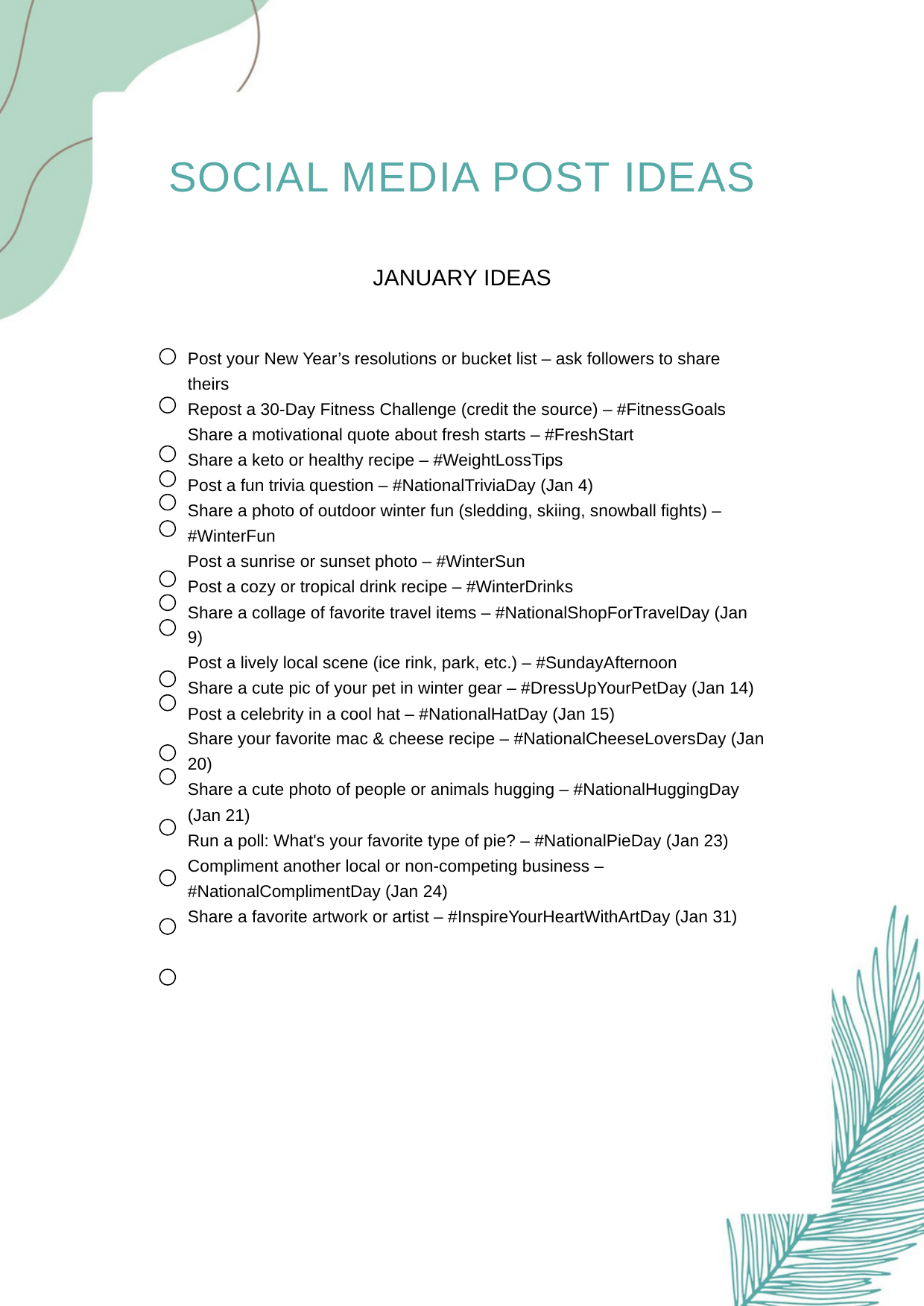

SOCIAL MEDIA POST IDEAS
JANUARY IDEAS
Post your New Year’s resolutions or bucket list – ask followers to share theirs
Repost a 30-Day Fitness Challenge (credit the source) – #FitnessGoals
Share a motivational quote about fresh starts – #FreshStart
Share a keto or healthy recipe – #WeightLossTips
Post a fun trivia question – #NationalTriviaDay (Jan 4)
Share a photo of outdoor winter fun (sledding, skiing, snowball fights) – #WinterFun
Post a sunrise or sunset photo – #WinterSun
Post a cozy or tropical drink recipe – #WinterDrinks
Share a collage of favorite travel items – #NationalShopForTravelDay (Jan 9)
Post a lively local scene (ice rink, park, etc.) – #SundayAfternoon
Share a cute pic of your pet in winter gear – #DressUpYourPetDay (Jan 14)
Post a celebrity in a cool hat – #NationalHatDay (Jan 15)
Share your favorite mac & cheese recipe – #NationalCheeseLoversDay (Jan 20)
Share a cute photo of people or animals hugging – #NationalHuggingDay (Jan 21)
Run a poll: What's your favorite type of pie? – #NationalPieDay (Jan 23)
Compliment another local or non-competing business – #NationalComplimentDay (Jan 24)
Share a favorite artwork or artist – #InspireYourHeartWithArtDay (Jan 31)